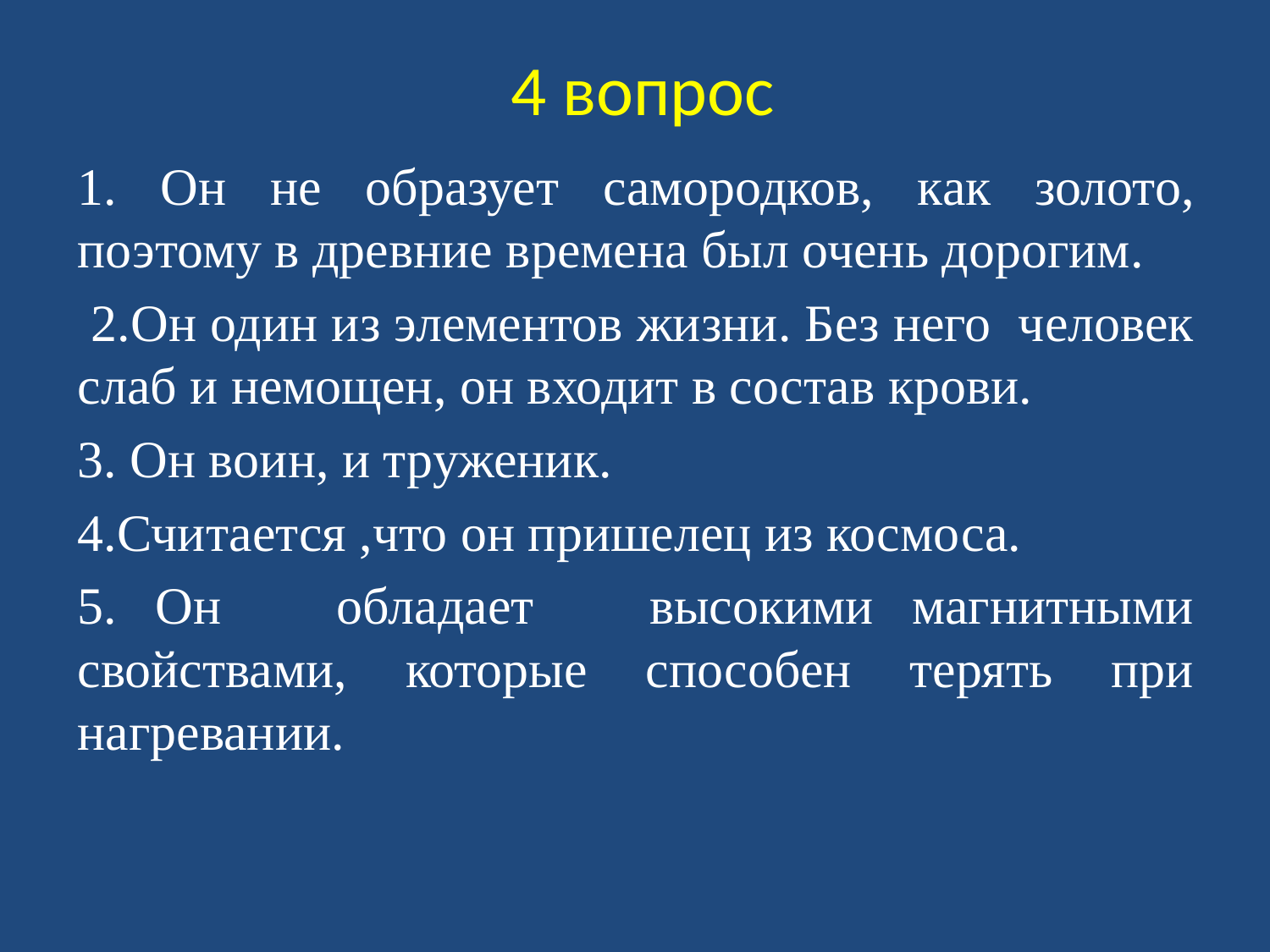

# 4 вопрос
1. Он не образует самородков, как золото, поэтому в древние времена был очень дорогим.
 2.Он один из элементов жизни. Без него  человек слаб и немощен, он входит в состав крови.
3. Он воин, и труженик.
4.Считается ,что он пришелец из космоса.
5. Он   обладает   высокими магнитными свойствами, которые способен терять при нагревании.